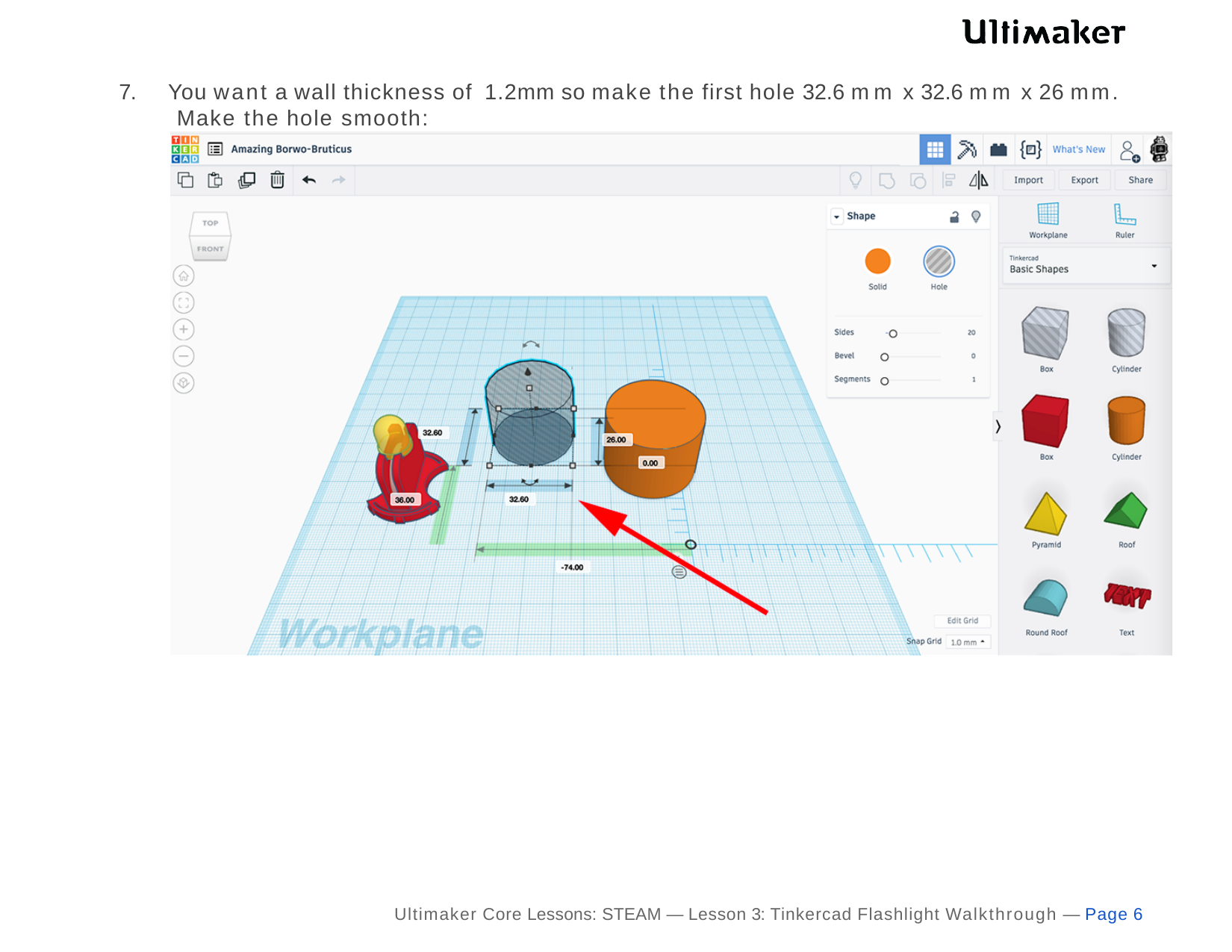

7.	You want a wall thickness of 1.2mm so make the first hole 32.6 mm x 32.6 mm x 26 mm.  Make the hole smooth:

Ultimaker Core Lessons: STEAM — Lesson 3: Tinkercad Flashlight Walkthrough — Page 6